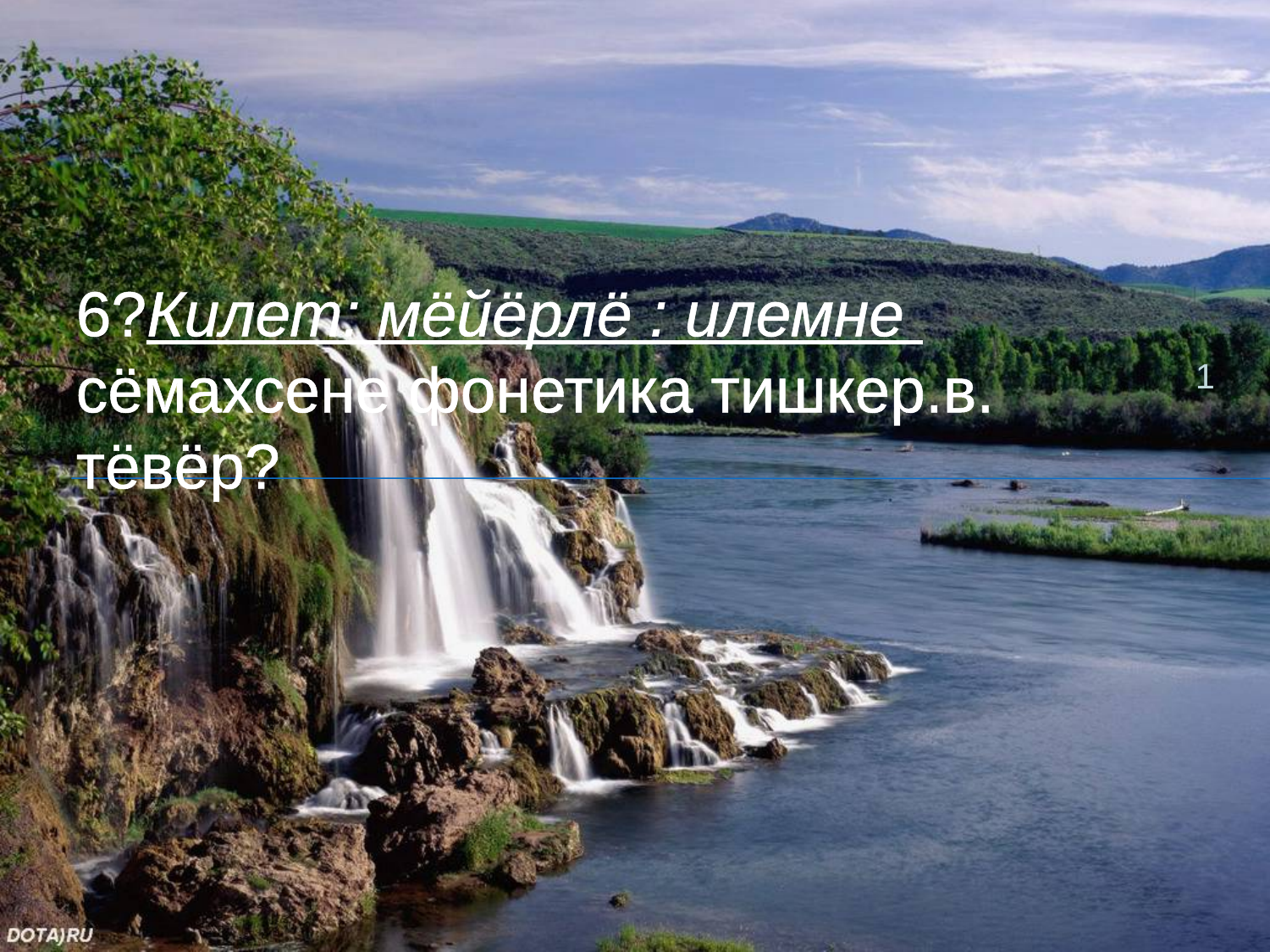

# 6?Килет: мёйёрлё : илемне  сёмахсене фонетика тишкер.в. тёвёр?
1